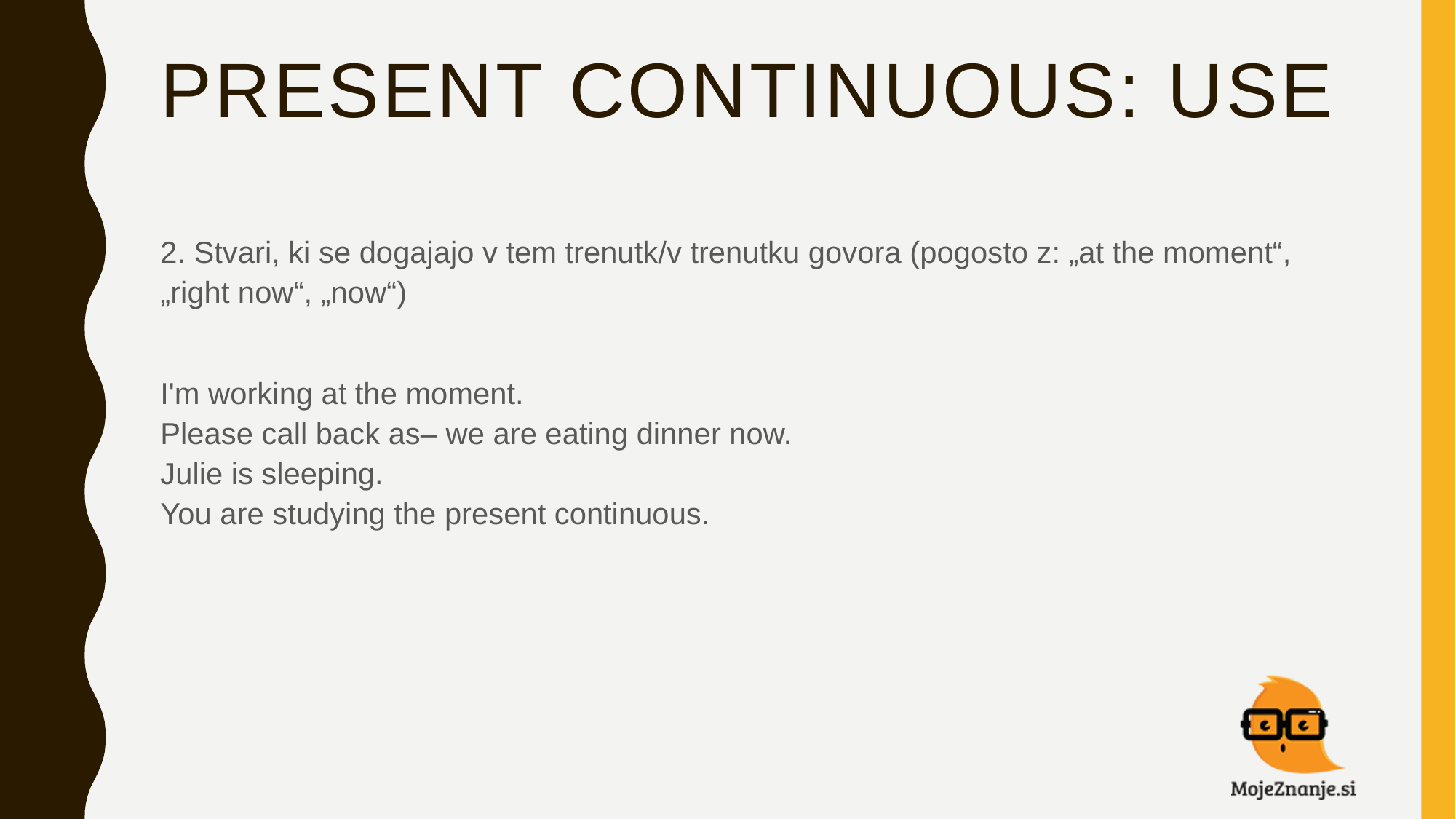

# PRESENT CONTINUOUS: USE
2. Stvari, ki se dogajajo v tem trenutk/v trenutku govora (pogosto z: „at the moment“, „right now“, „now“)

I'm working at the moment.
Please call back as– we are eating dinner now.
Julie is sleeping.
You are studying the present continuous.